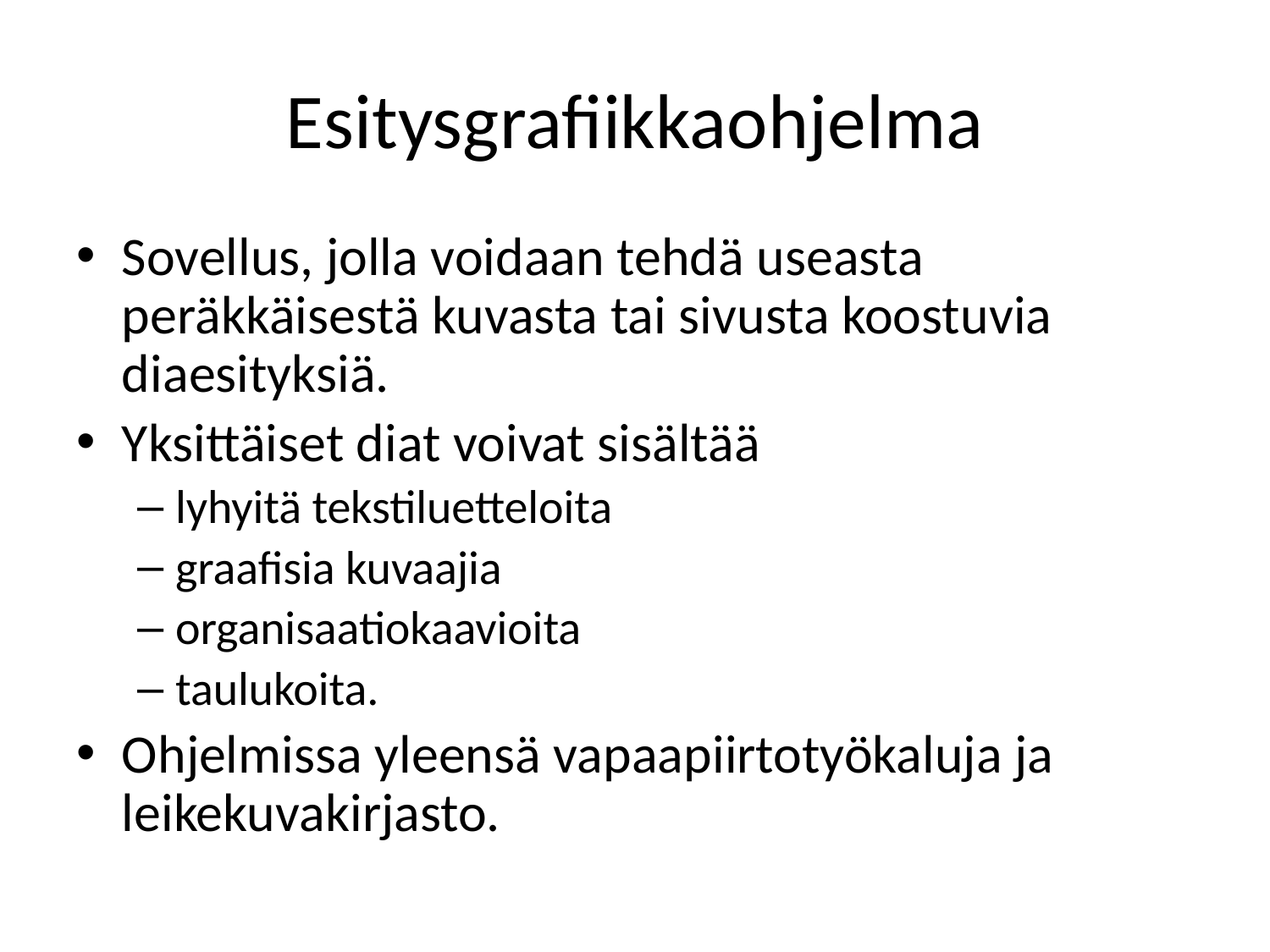

# Esitysgrafiikkaohjelma
Sovellus, jolla voidaan tehdä useasta peräkkäisestä kuvasta tai sivusta koostuvia diaesityksiä.
Yksittäiset diat voivat sisältää
lyhyitä tekstiluetteloita
graafisia kuvaajia
organisaatiokaavioita
taulukoita.
Ohjelmissa yleensä vapaapiirtotyökaluja ja leikekuvakirjasto.